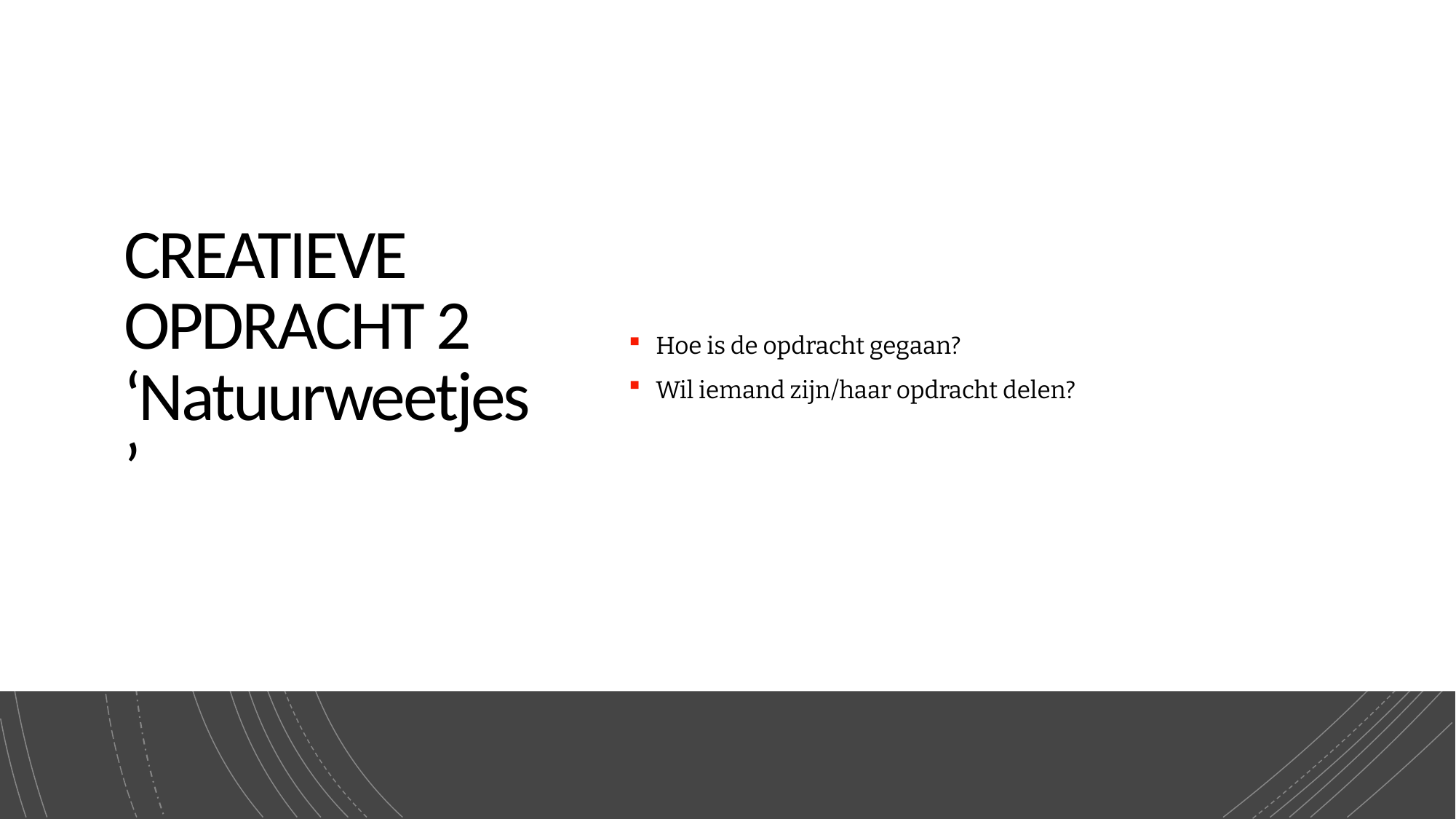

# CREATIEVE OPDRACHT 2 ‘Natuurweetjes’
Hoe is de opdracht gegaan?
Wil iemand zijn/haar opdracht delen?